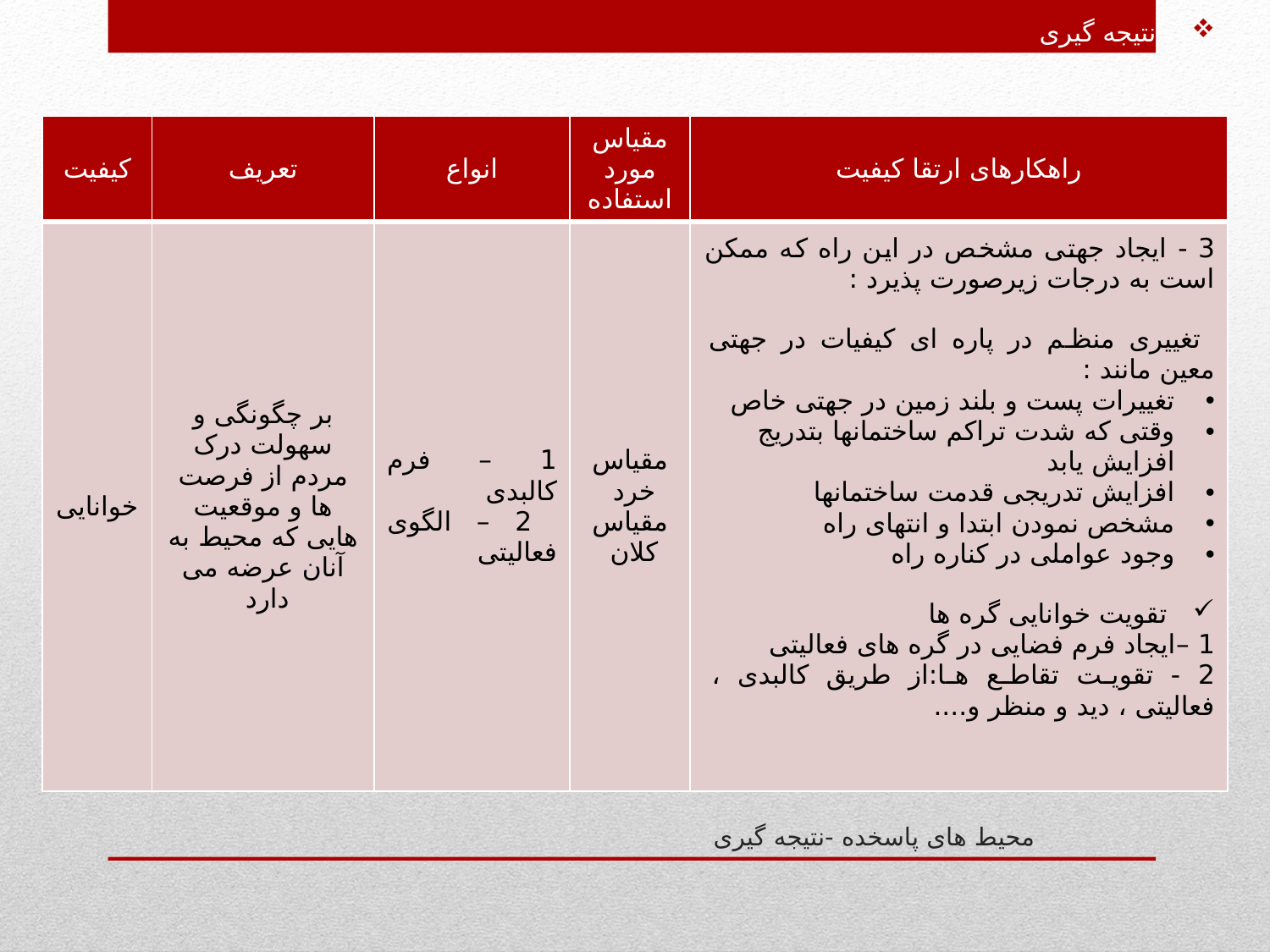

نتیجه گیری
| کیفیت | تعریف | انواع | مقیاس مورد استفاده | راهکارهای ارتقا کیفیت |
| --- | --- | --- | --- | --- |
| خوانایی | بر چگونگی و سهولت درک مردم از فرصت ها و موقعیت هایی که محیط به آنان عرضه می دارد | 1 – فرم کالبدی 2 – الگوی فعالیتی | مقیاس خرد مقیاس کلان | 3 - ایجاد جهتی مشخص در این راه که ممکن است به درجات زیرصورت پذیرد : تغییری منظم در پاره ای کیفیات در جهتی معین مانند : تغییرات پست و بلند زمین در جهتی خاص وقتی که شدت تراکم ساختمانها بتدریج افزایش یابد افزایش تدریجی قدمت ساختمانها مشخص نمودن ابتدا و انتهای راه وجود عواملی در کناره راه تقویت خوانایی گره ها 1 –ایجاد فرم فضایی در گره های فعالیتی 2 - تقویت تقاطع ها:از طریق کالبدی ، فعالیتی ، دید و منظر و.... |
# محیط های پاسخده -نتیجه گیری